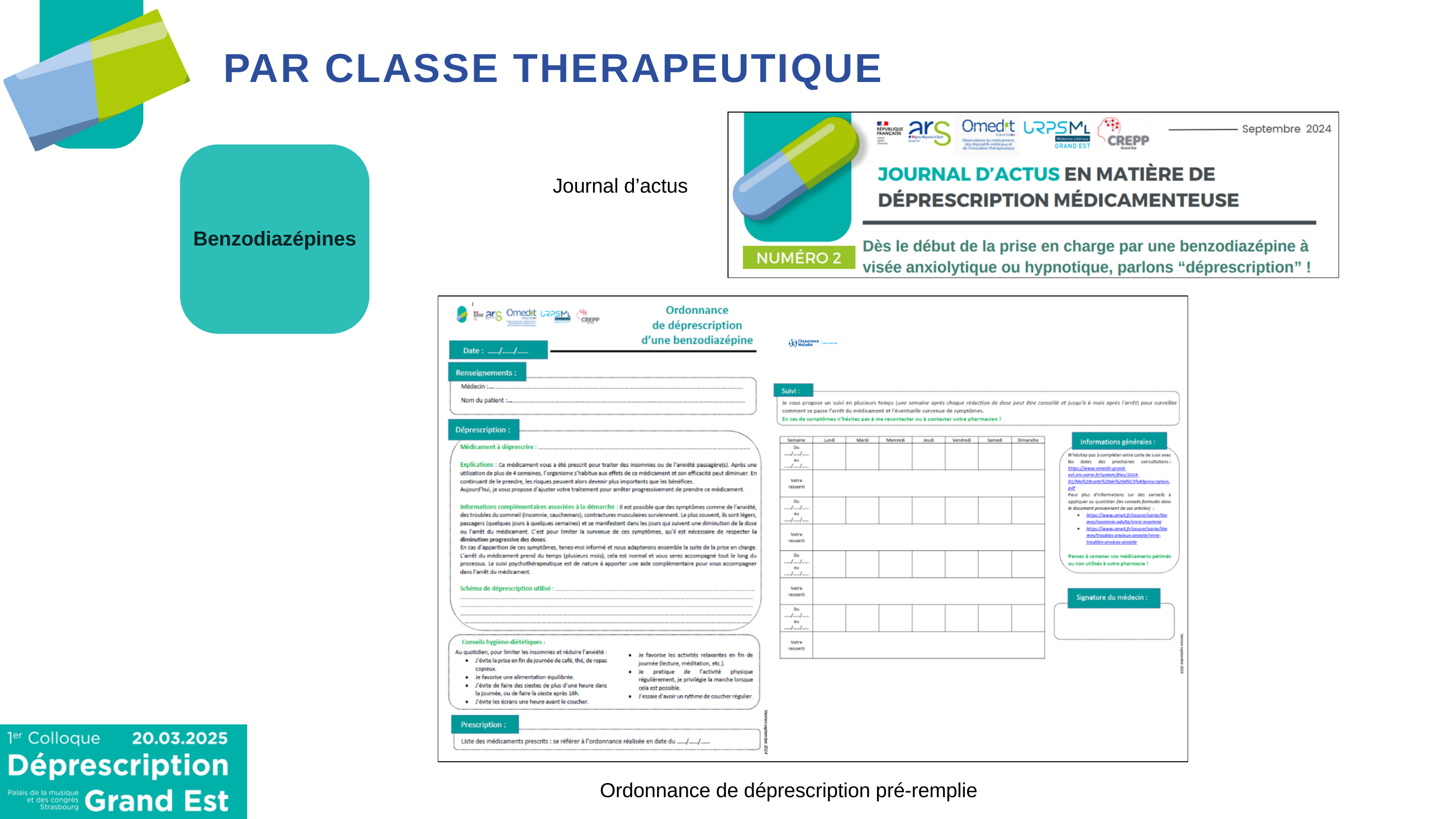

PAR CLASSE THERAPEUTIQUE

Benzodiazépines
Journal d’actus

Ordonnance de déprescription pré-remplie